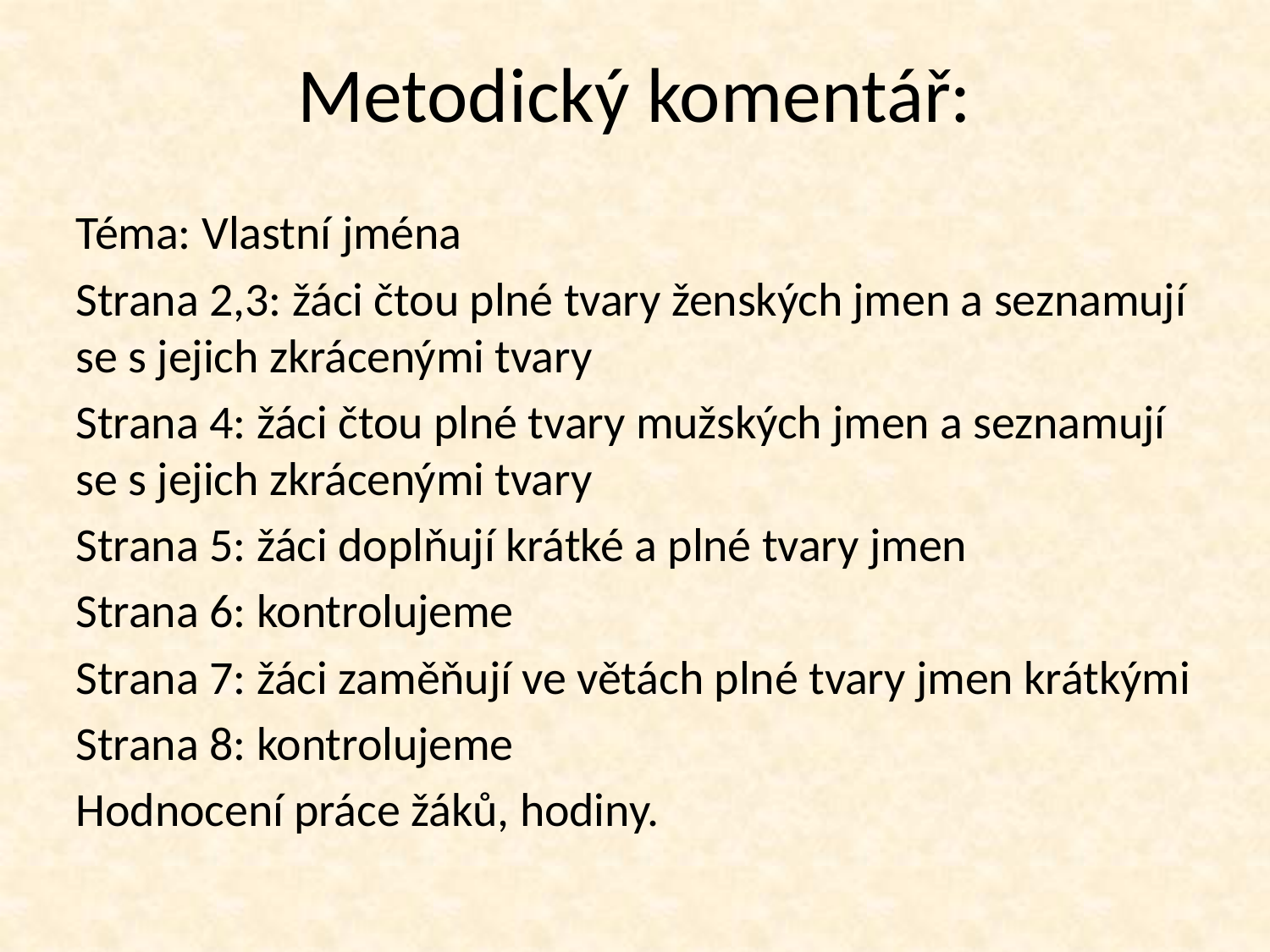

Metodický komentář:
Téma: Vlastní jména
Strana 2,3: žáci čtou plné tvary ženských jmen a seznamují se s jejich zkrácenými tvary
Strana 4: žáci čtou plné tvary mužských jmen a seznamují se s jejich zkrácenými tvary
Strana 5: žáci doplňují krátké a plné tvary jmen
Strana 6: kontrolujeme
Strana 7: žáci zaměňují ve větách plné tvary jmen krátkými
Strana 8: kontrolujeme
Hodnocení práce žáků, hodiny.